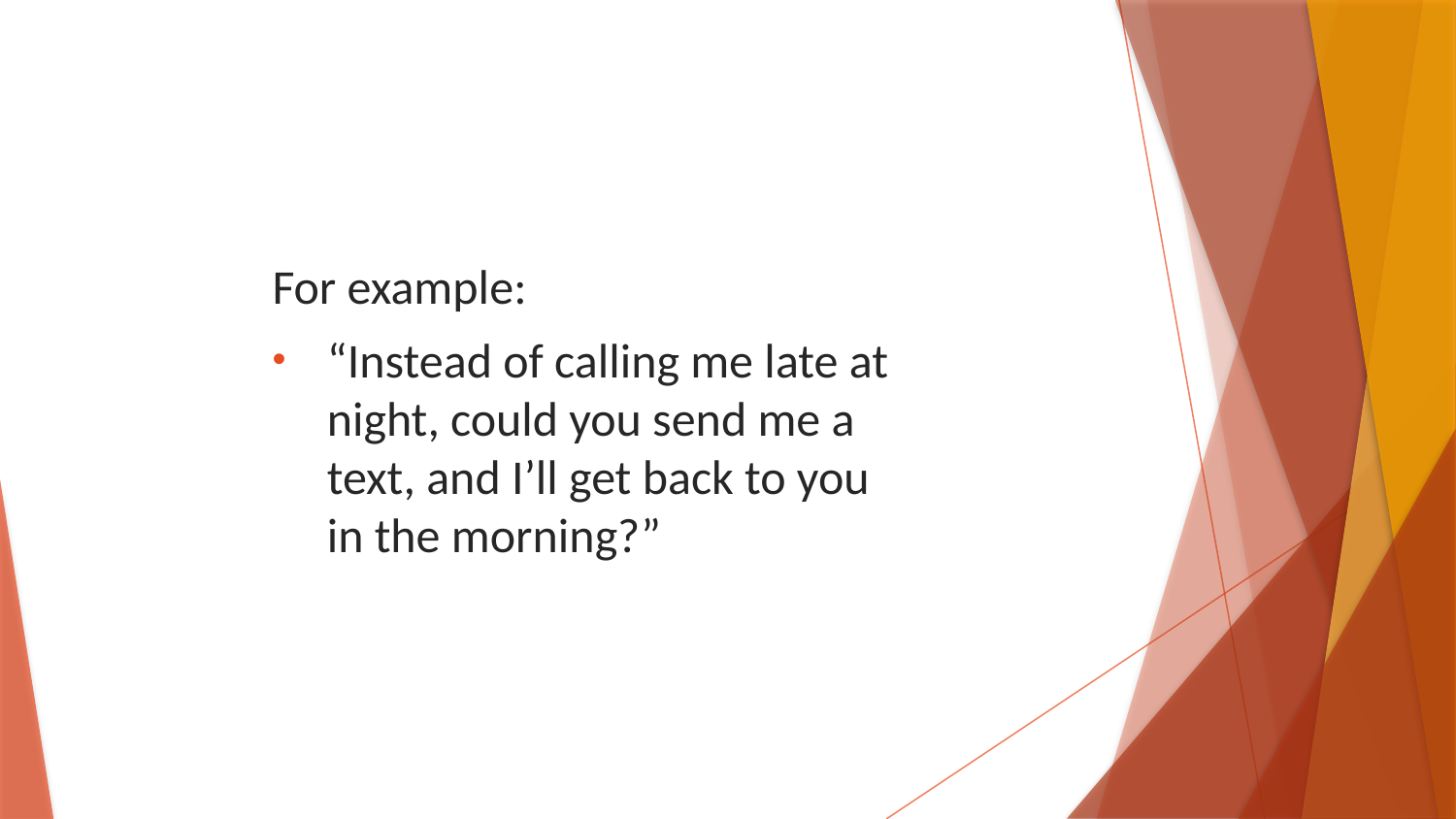

For example:
“Instead of calling me late at night, could you send me a text, and I’ll get back to you in the morning?”